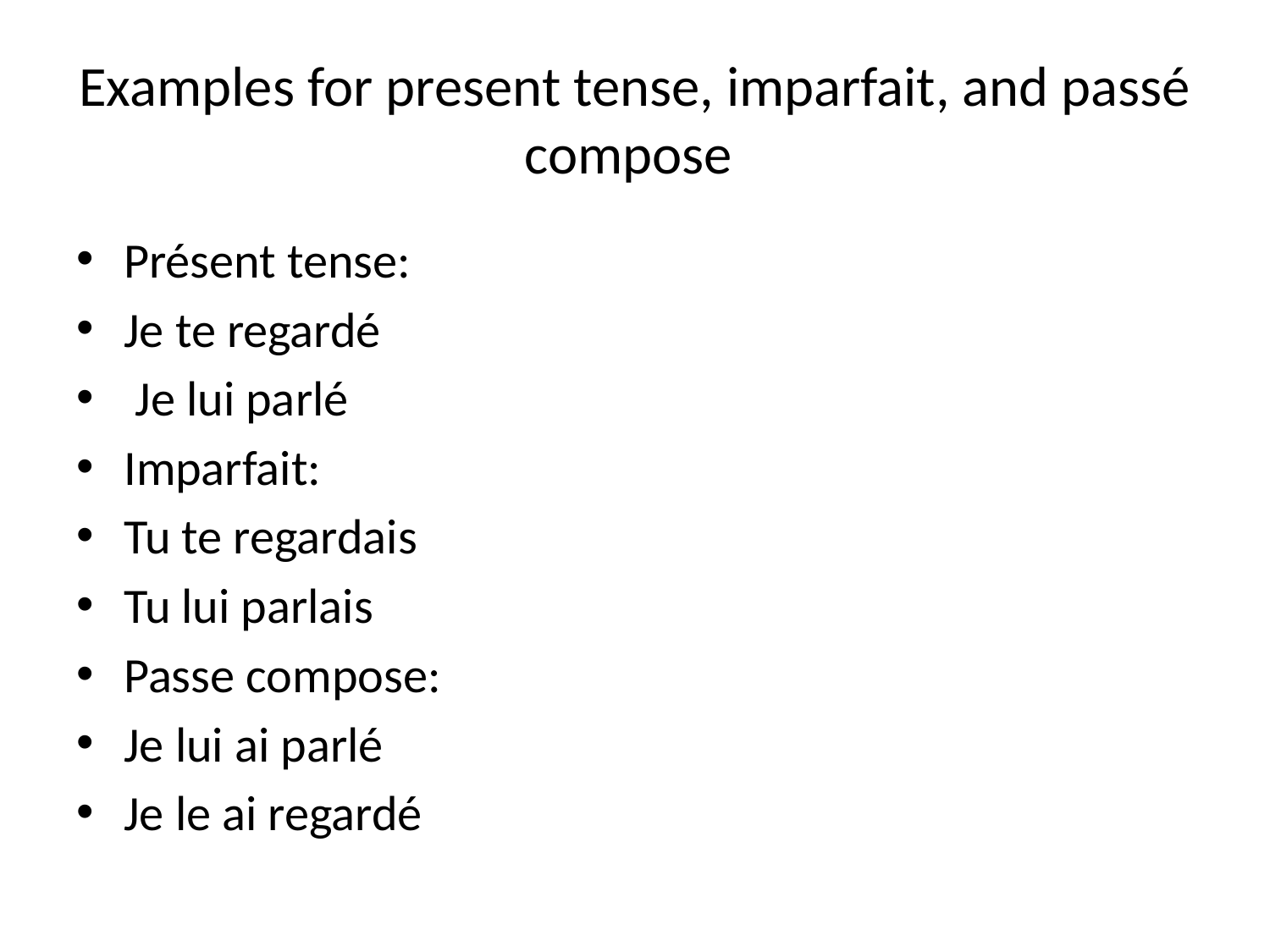

# Examples for present tense, imparfait, and passé compose
Présent tense:
Je te regardé
 Je lui parlé
Imparfait:
Tu te regardais
Tu lui parlais
Passe compose:
Je lui ai parlé
Je le ai regardé